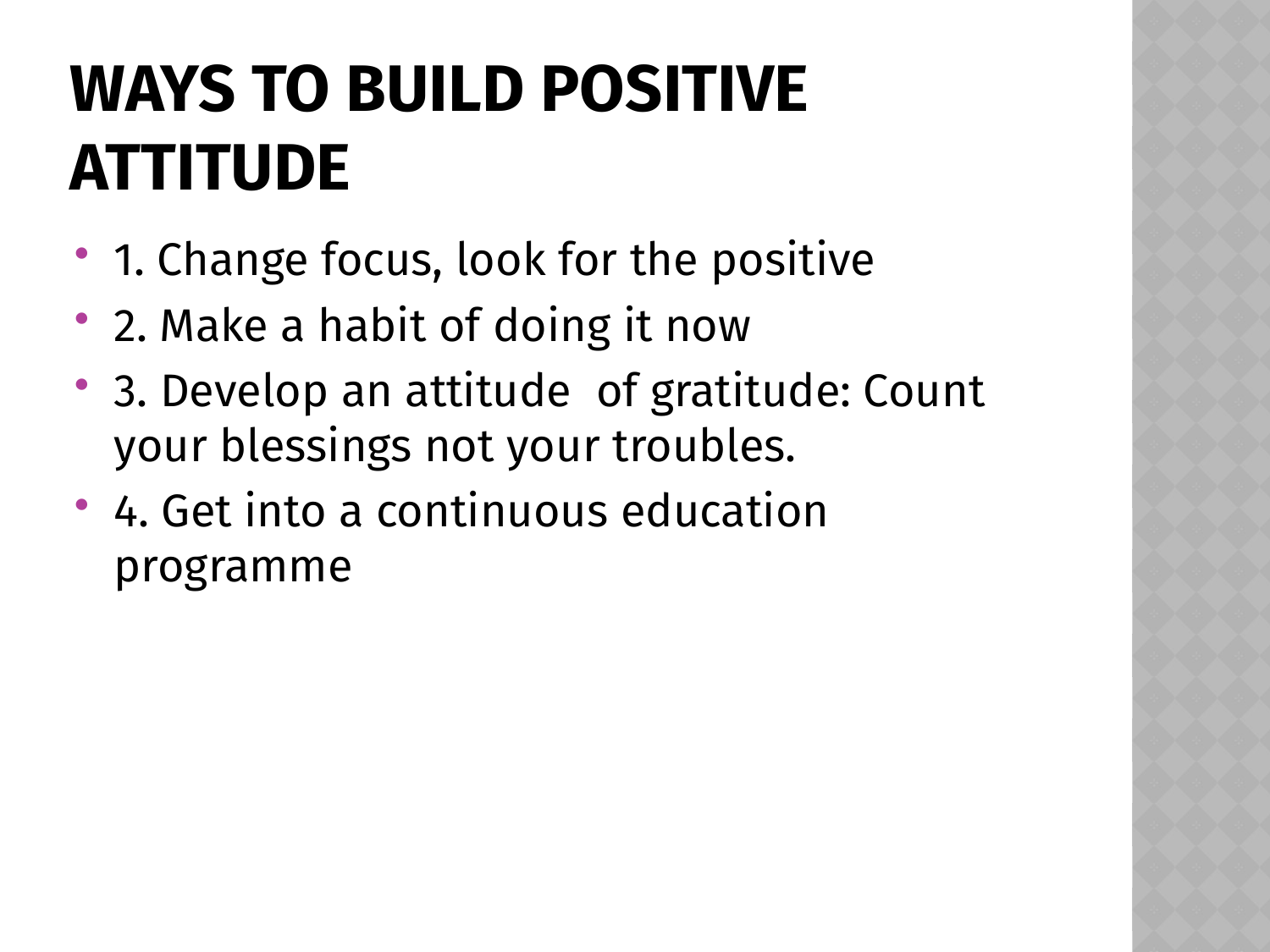

# Ways to build positive attitude
1. Change focus, look for the positive
2. Make a habit of doing it now
3. Develop an attitude  of gratitude: Count your blessings not your troubles.
4. Get into a continuous education programme